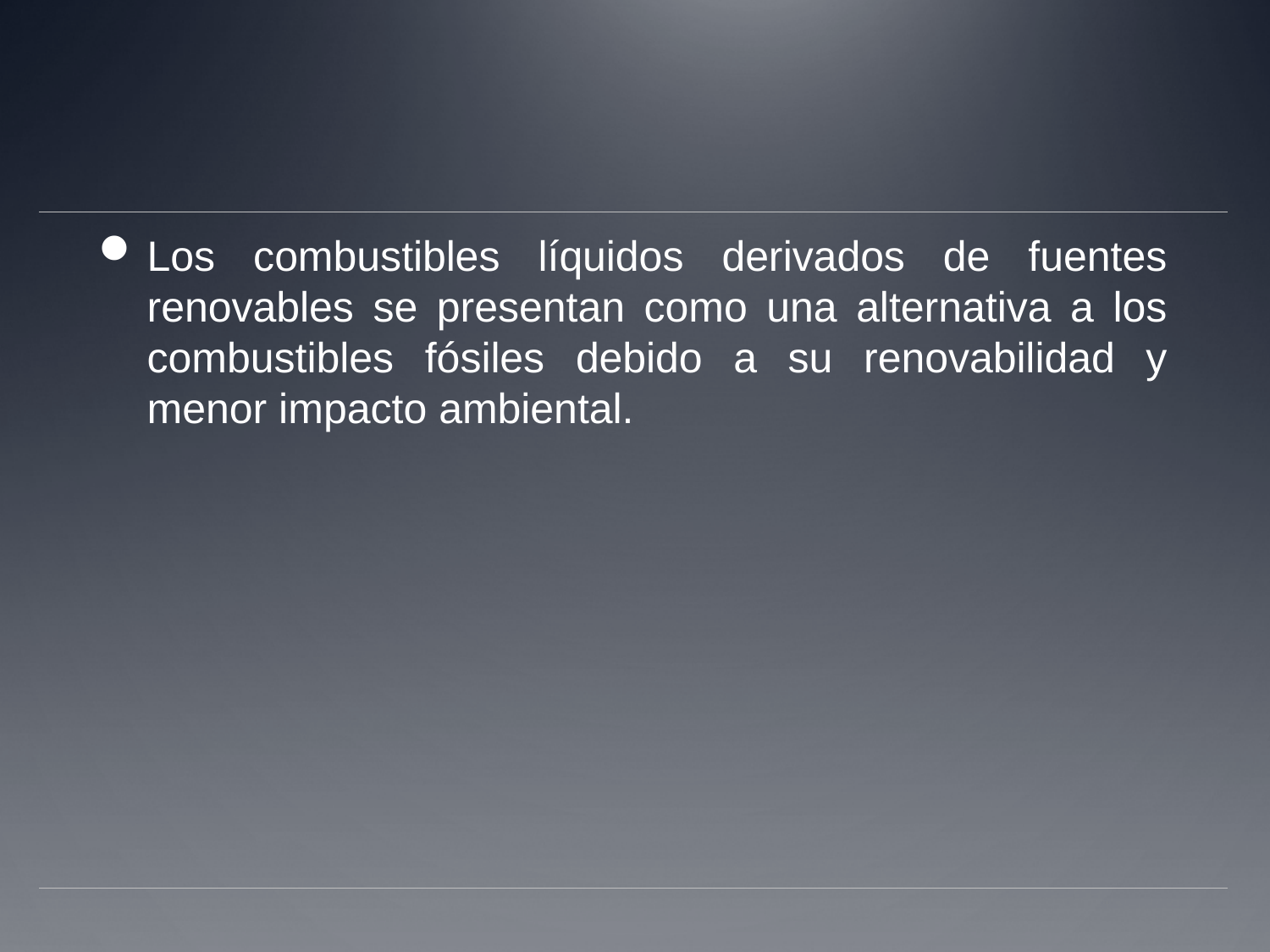

#
Los combustibles líquidos derivados de fuentes renovables se presentan como una alternativa a los combustibles fósiles debido a su renovabilidad y menor impacto ambiental.